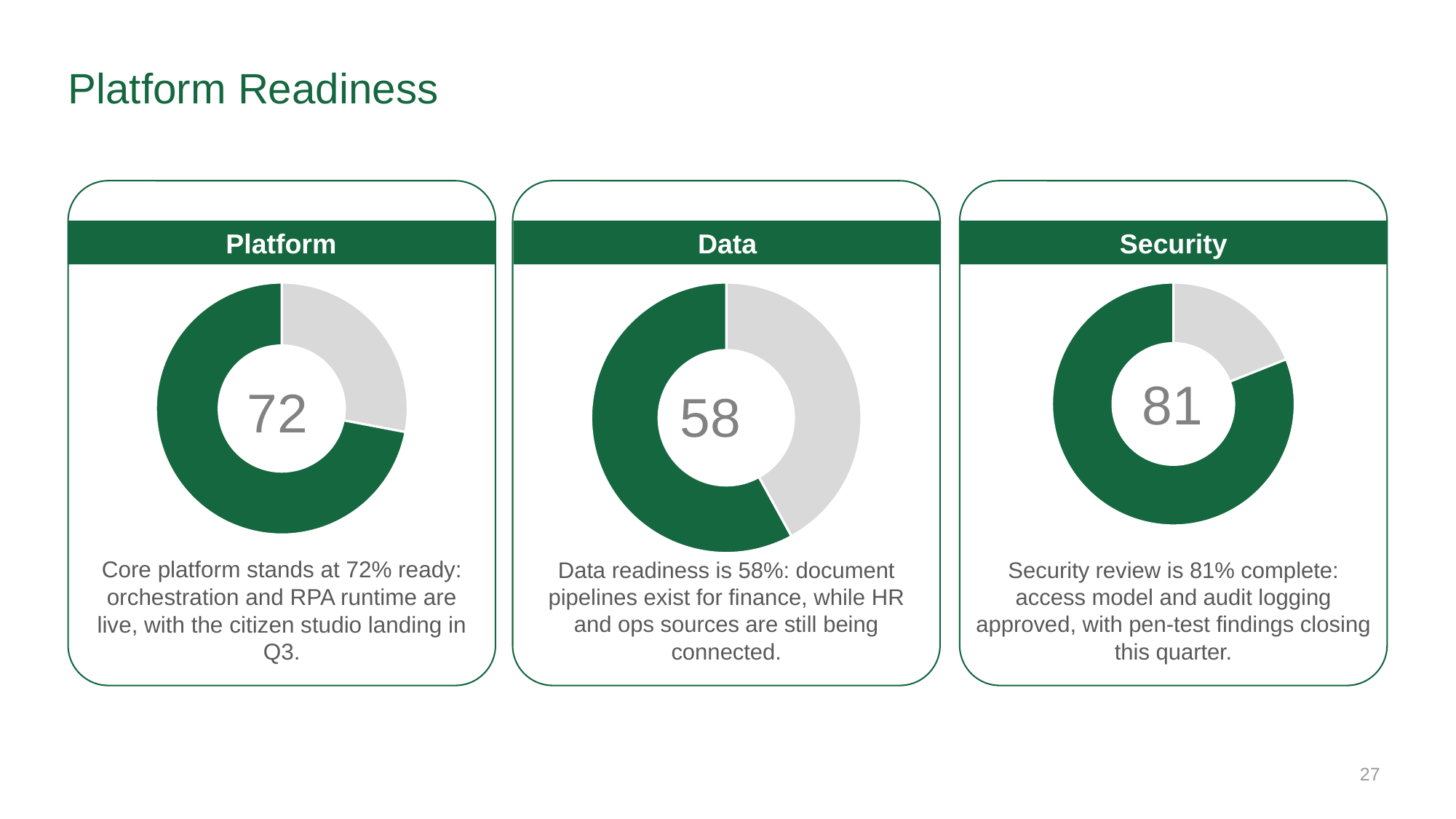

# Platform Readiness

Platform
Data
Security

### Chart

| Category | Platform |
|---|---|
| Gap | 28.0 |
| Ready | 72.0 |

### Chart

| Category | Data |
|---|---|
| Gap | 42.0 |
| Ready | 58.0 |

### Chart

| Category | Security |
|---|---|
| Gap | 19.0 |
| Ready | 81.0 |
Core platform stands at 72% ready: orchestration and RPA runtime are live, with the citizen studio landing in Q3.
Data readiness is 58%: document pipelines exist for finance, while HR and ops sources are still being connected.
Security review is 81% complete: access model and audit logging approved, with pen-test findings closing this quarter.
27